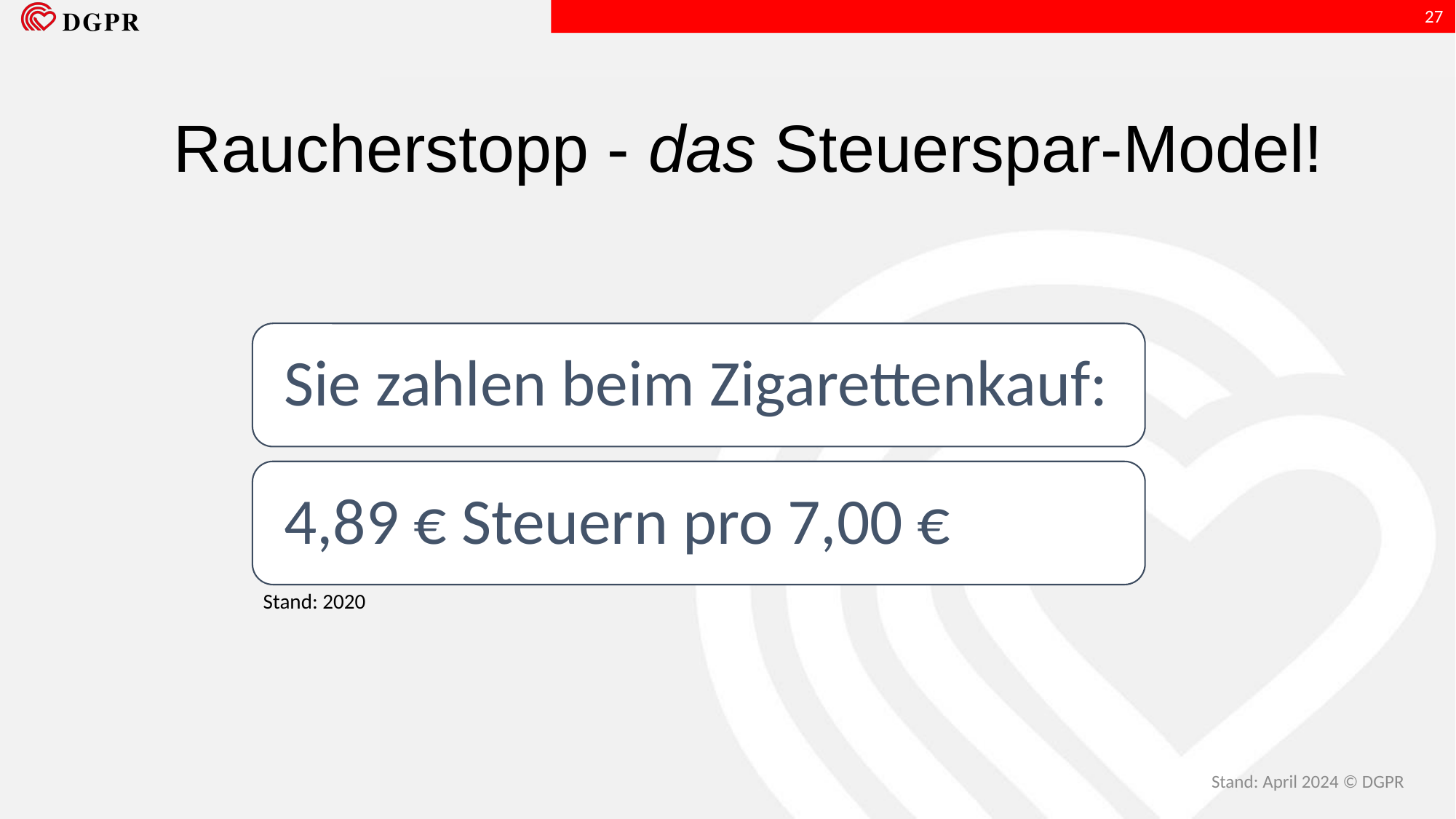

27
# Raucherstopp - das Steuerspar-Model!
Sie zahlen beim Zigarettenkauf:
4,89 € Steuern pro 7,00 €
Stand: 2020
Stand: April 2024 © DGPR